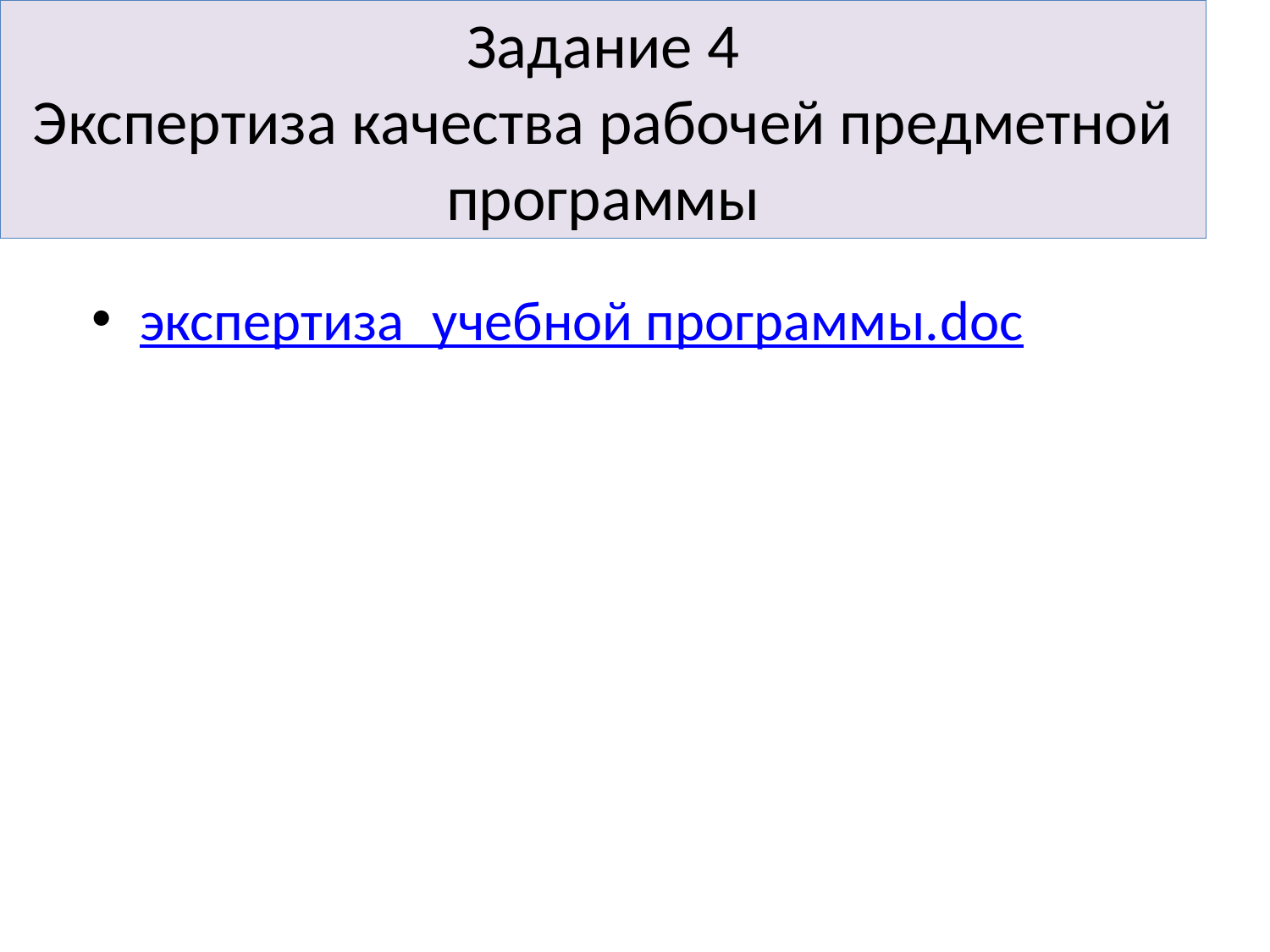

# Задание 4 Экспертиза качества рабочей предметной программы
экспертиза_учебной программы.doc